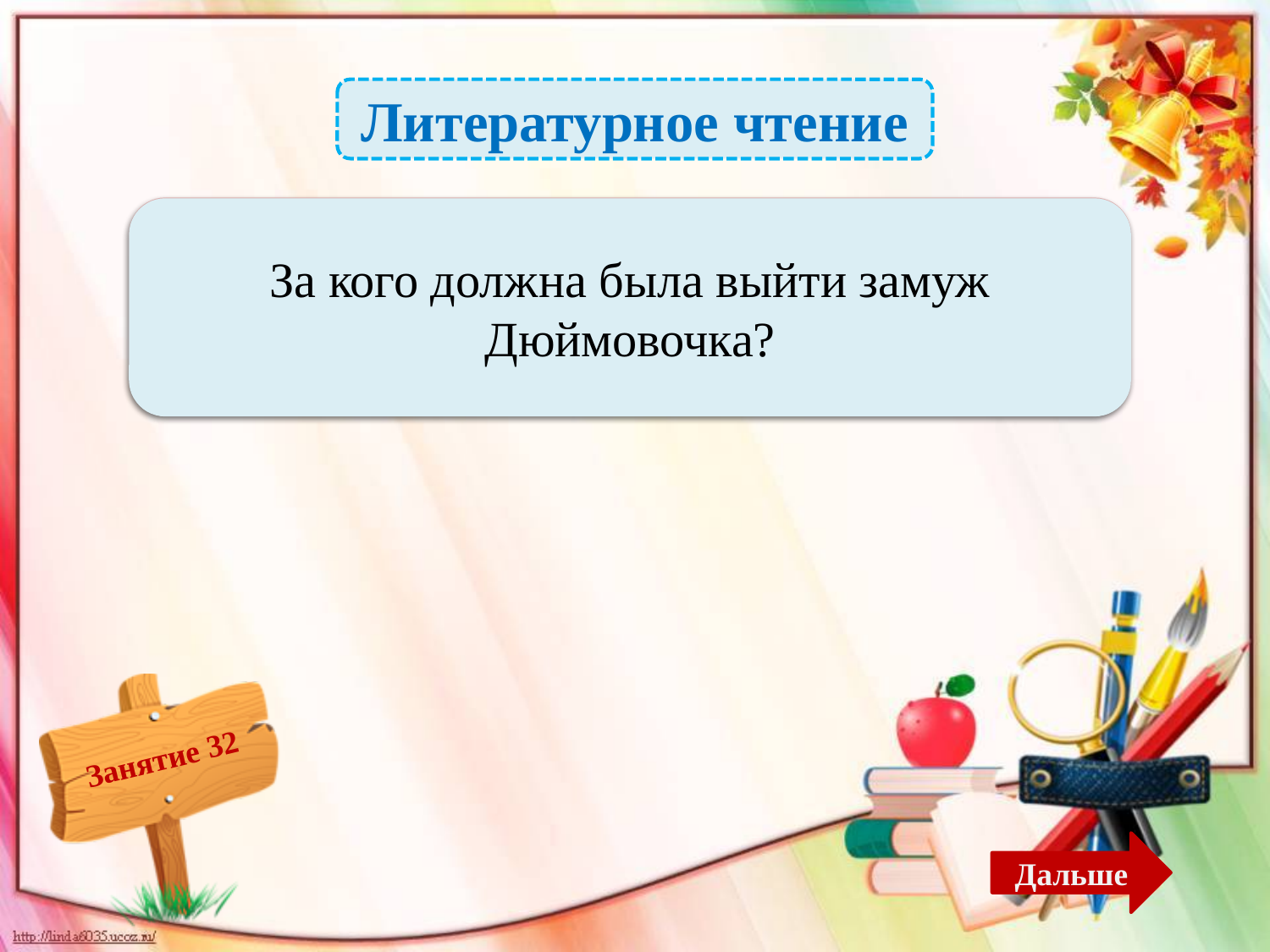

Литературное чтение
 За крота – 2б.
За кого должна была выйти замуж Дюймовочка?

Дальше